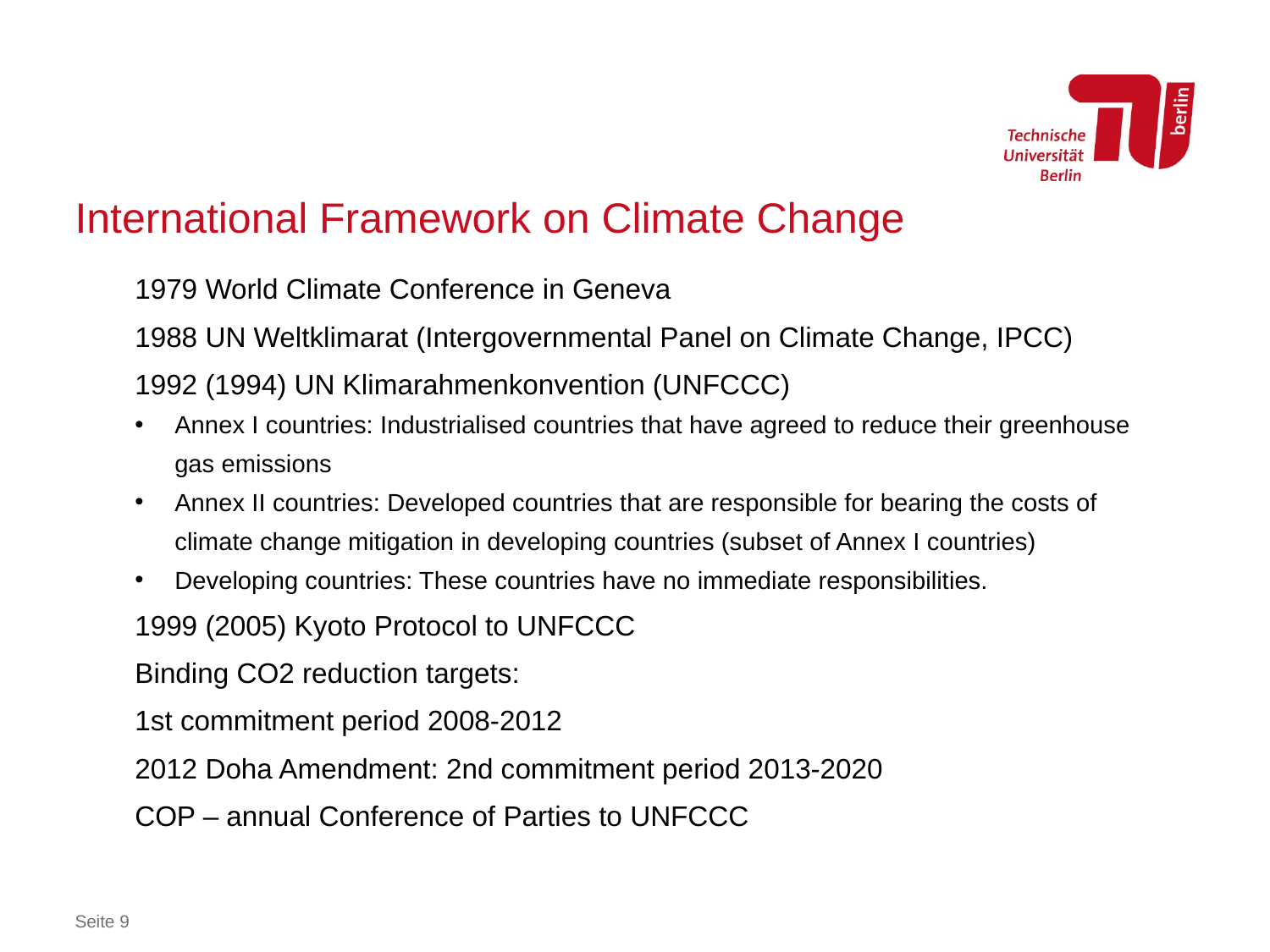

# International Framework on Climate Change
1979 World Climate Conference in Geneva
1988 UN Weltklimarat (Intergovernmental Panel on Climate Change, IPCC)
1992 (1994) UN Klimarahmenkonvention (UNFCCC)
Annex I countries: Industrialised countries that have agreed to reduce their greenhouse gas emissions
Annex II countries: Developed countries that are responsible for bearing the costs of climate change mitigation in developing countries (subset of Annex I countries)
Developing countries: These countries have no immediate responsibilities.
1999 (2005) Kyoto Protocol to UNFCCC
Binding CO2 reduction targets:
1st commitment period 2008-2012
2012 Doha Amendment: 2nd commitment period 2013-2020
COP – annual Conference of Parties to UNFCCC

Seite 9